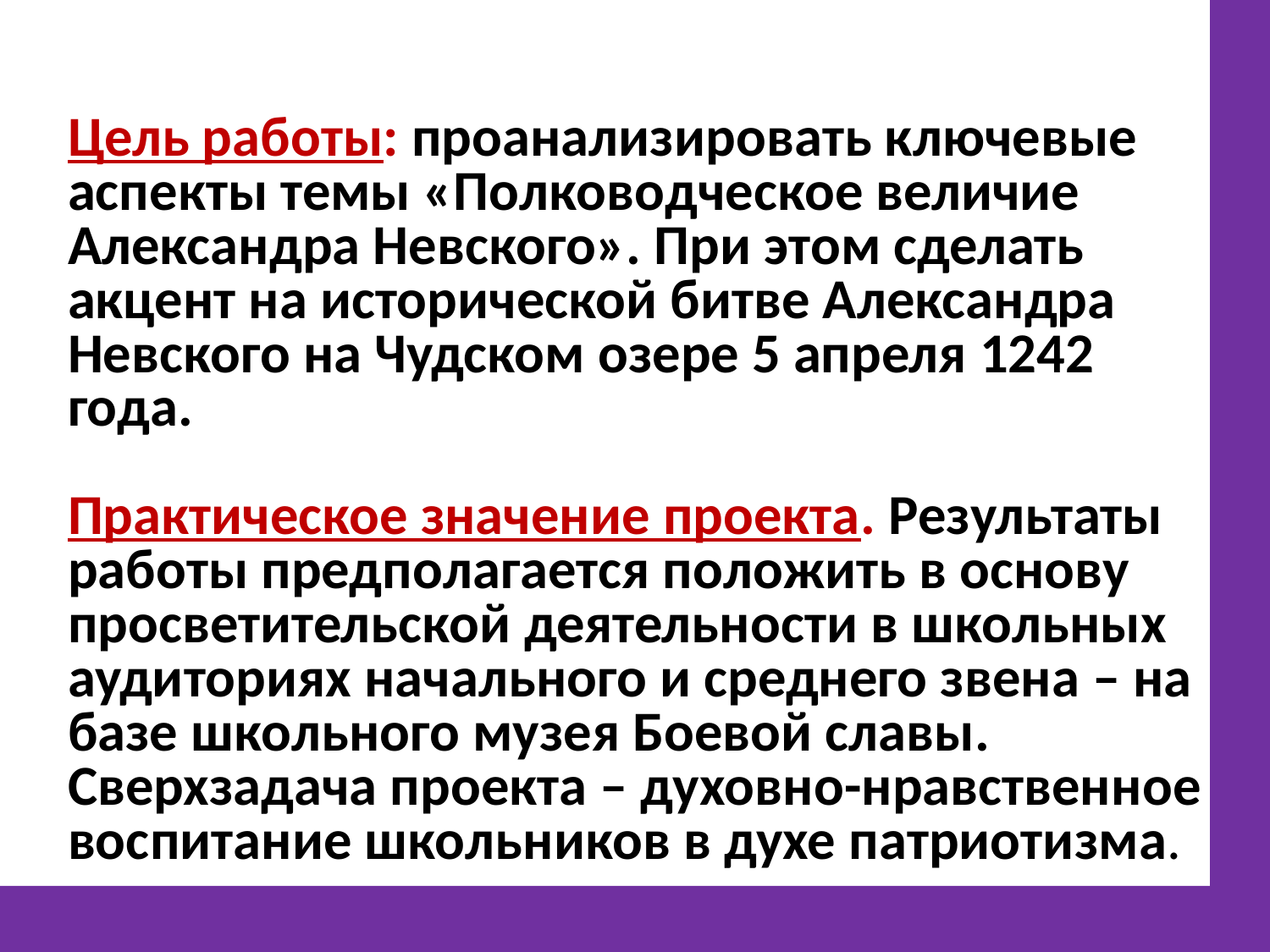

Цель работы: проанализировать ключевые аспекты темы «Полководческое величие Александра Невского». При этом сделать акцент на исторической битве Александра Невского на Чудском озере 5 апреля 1242 года.

Практическое значение проекта. Результаты работы предполагается положить в основу просветительской деятельности в школьных аудиториях начального и среднего звена – на базе школьного музея Боевой славы. Сверхзадача проекта – духовно-нравственное воспитание школьников в духе патриотизма.